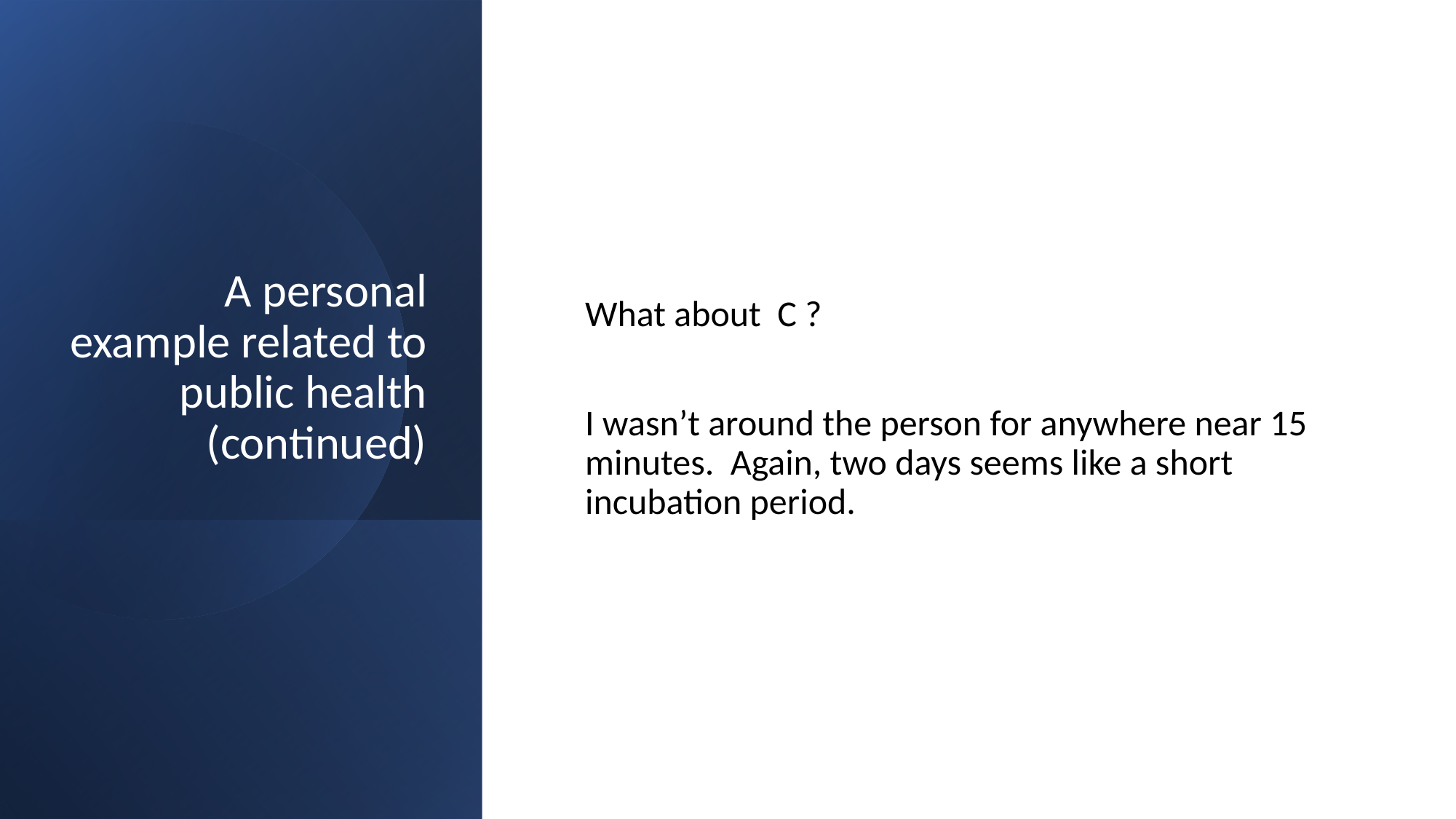

# A personal example related to public health (continued)
What about  C ?

I wasn’t around the person for anywhere near 15 minutes.  Again, two days seems like a short incubation period.